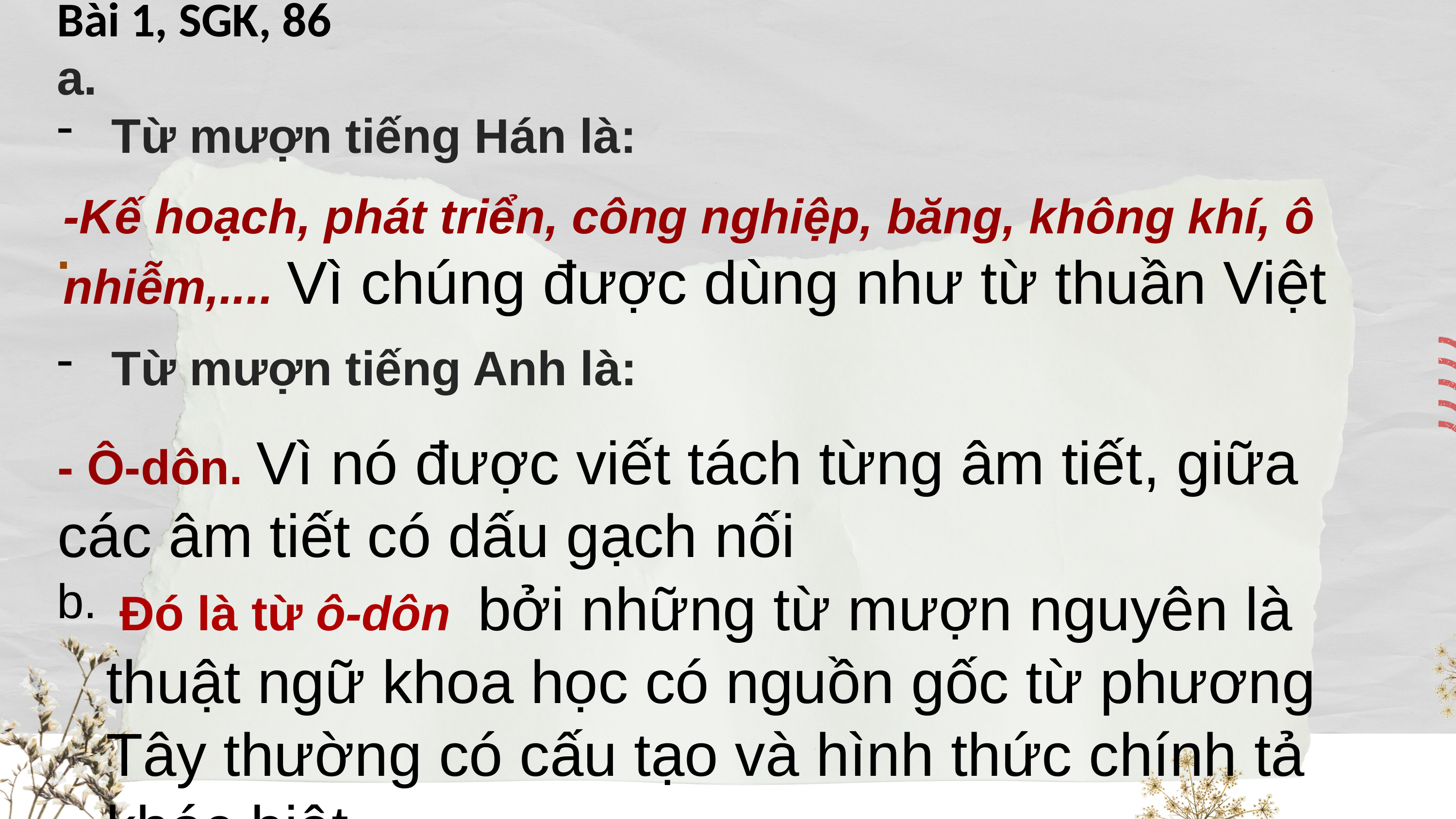

Bài 1, SGK, 86
a.
Từ mượn tiếng Hán là:

.

Từ mượn tiếng Anh là:

b.

-Kế hoạch, phát triển, công nghiệp, băng, không khí, ô nhiễm,.... Vì chúng được dùng như từ thuần Việt

- Ô-dôn. Vì nó được viết tách từng âm tiết, giữa các âm tiết có dấu gạch nối

 Đó là từ ô-dôn  bởi những từ mượn nguyên là thuật ngữ khoa học có nguồn gốc từ phương Tây thường có cấu tạo và hình thức chính tả khác biệt.